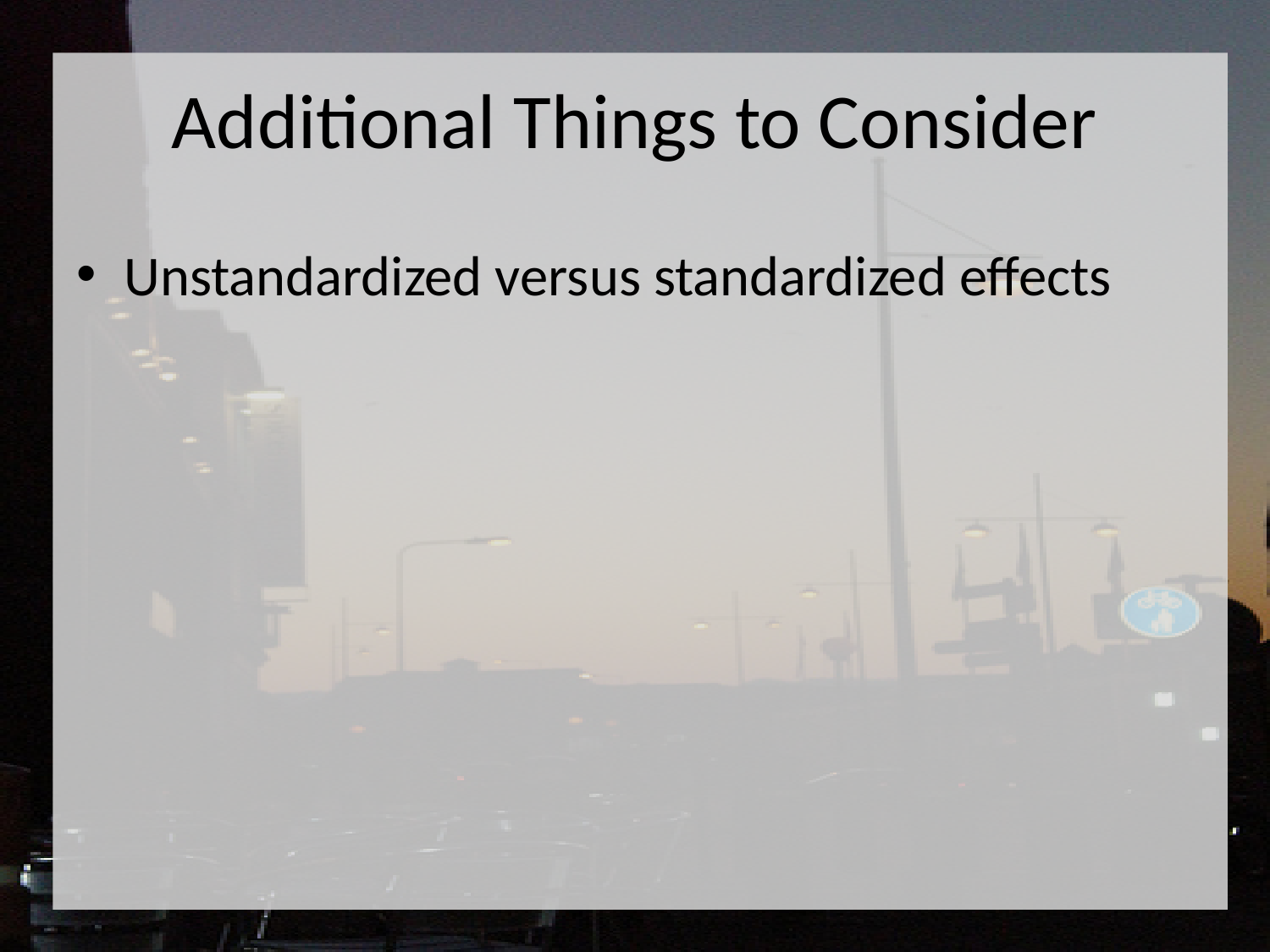

# Additional Things to Consider

Unstandardized versus standardized effects